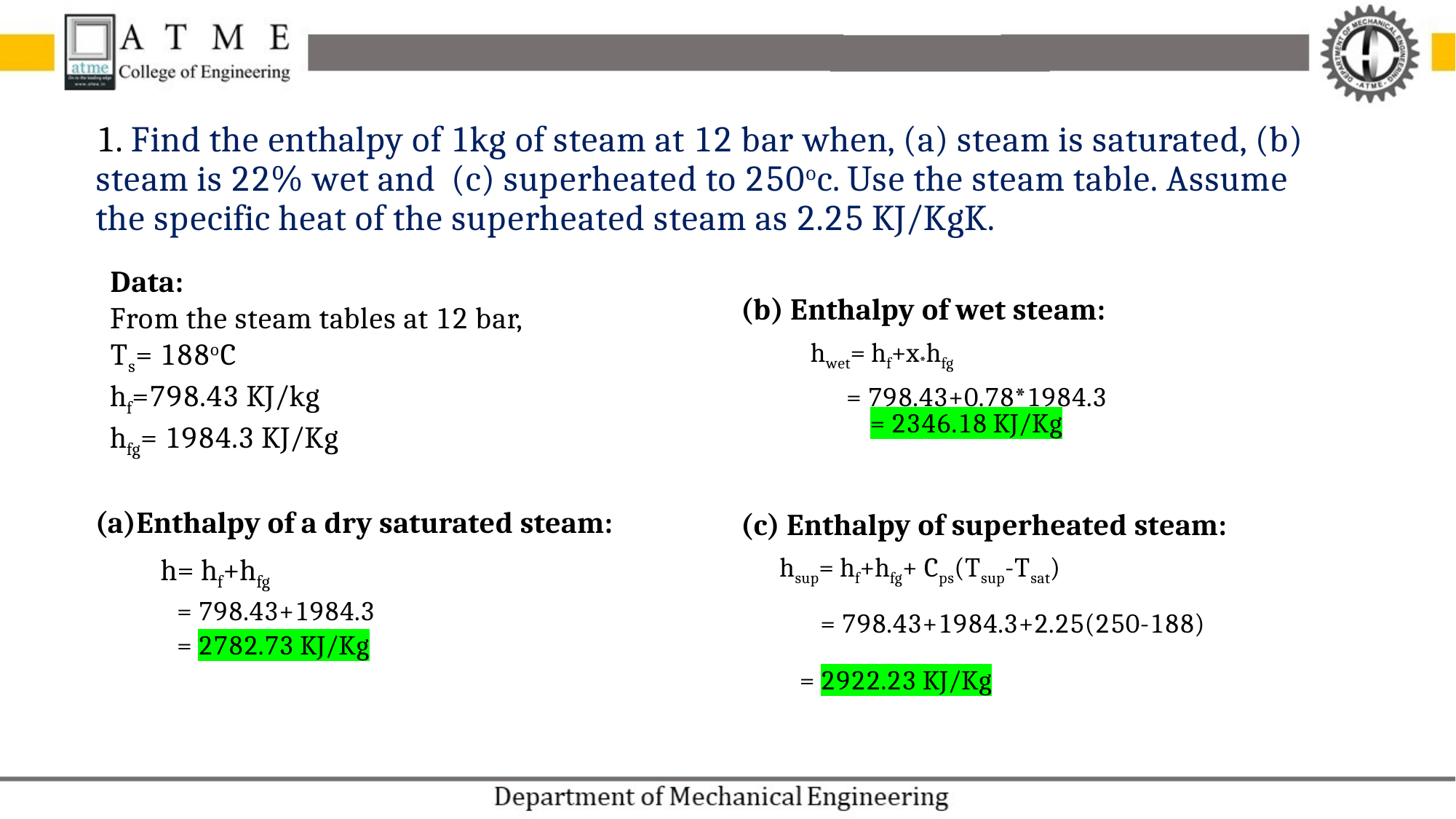

# 1. Find the enthalpy of 1kg of steam at 12 bar when, (a) steam is saturated, (b) steam is 22% wet and  (c) superheated to 250oc. Use the steam table. Assume the specific heat of the superheated steam as 2.25 KJ/KgK.
Data:
From the steam tables at 12 bar,
Ts= 188oC
hf=798.43 KJ/kg
hfg= 1984.3 KJ/Kg
(b) Enthalpy of wet steam:
hwet= hf+x*hfg

= 798.43+0.78*1984.3
= 2346.18 KJ/Kg
Enthalpy of a dry saturated steam:
(c) Enthalpy of superheated steam:
hsup= hf+hfg+ Cps(Tsup-Tsat)
h= hf+hfg
= 798.43+1984.3
= 798.43+1984.3+2.25(250-188)
= 2782.73 KJ/Kg
= 2922.23 KJ/Kg